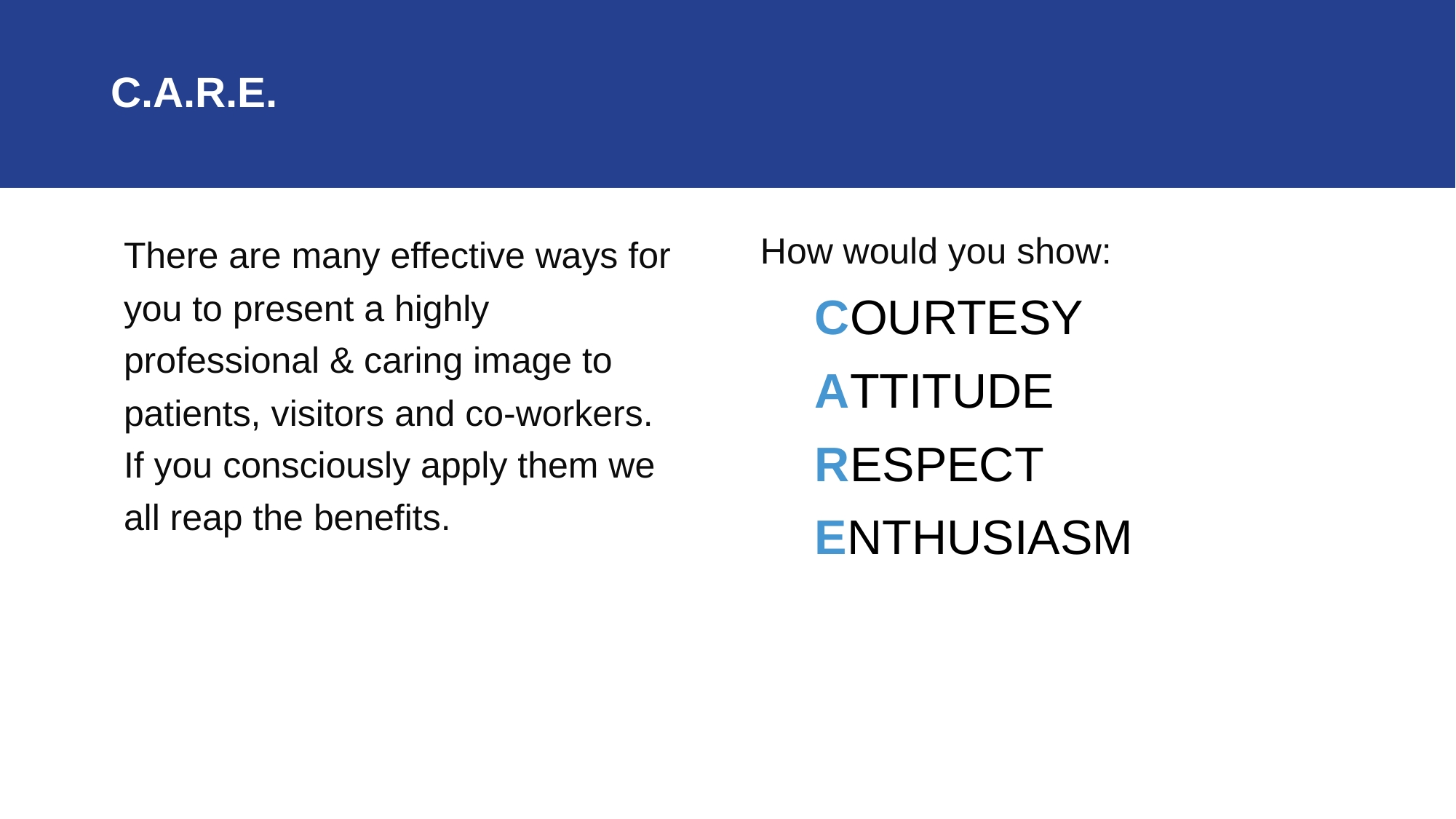

# C.A.R.E.
There are many effective ways for you to present a highly professional & caring image to patients, visitors and co-workers. If you consciously apply them we all reap the benefits.

How would you show:
COURTESY
ATTITUDE
RESPECT
ENTHUSIASM